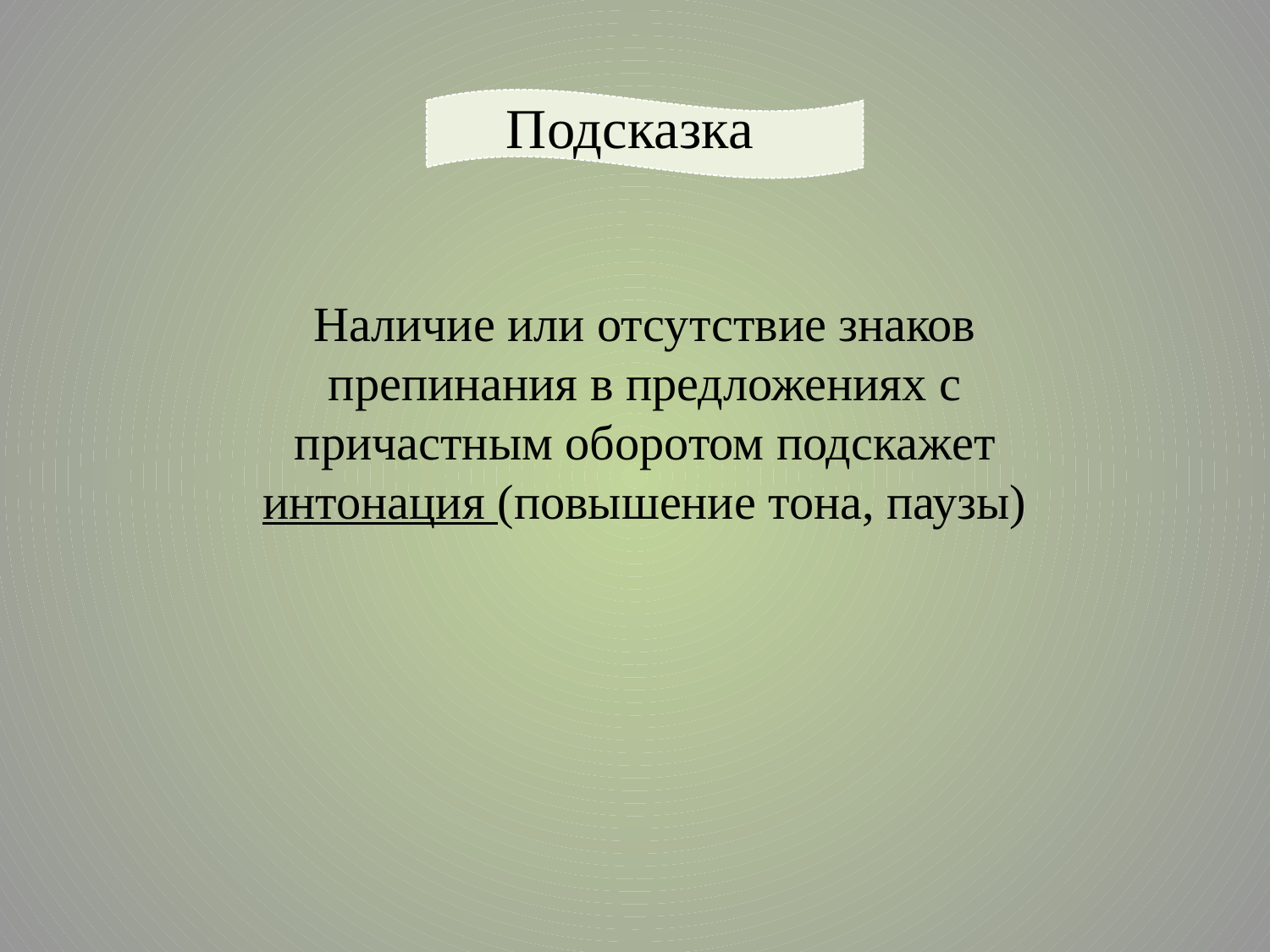

Подсказка

Наличие или отсутствие знаков препинания в предложениях с причастным оборотом подскажет интонация (повышение тона, паузы)